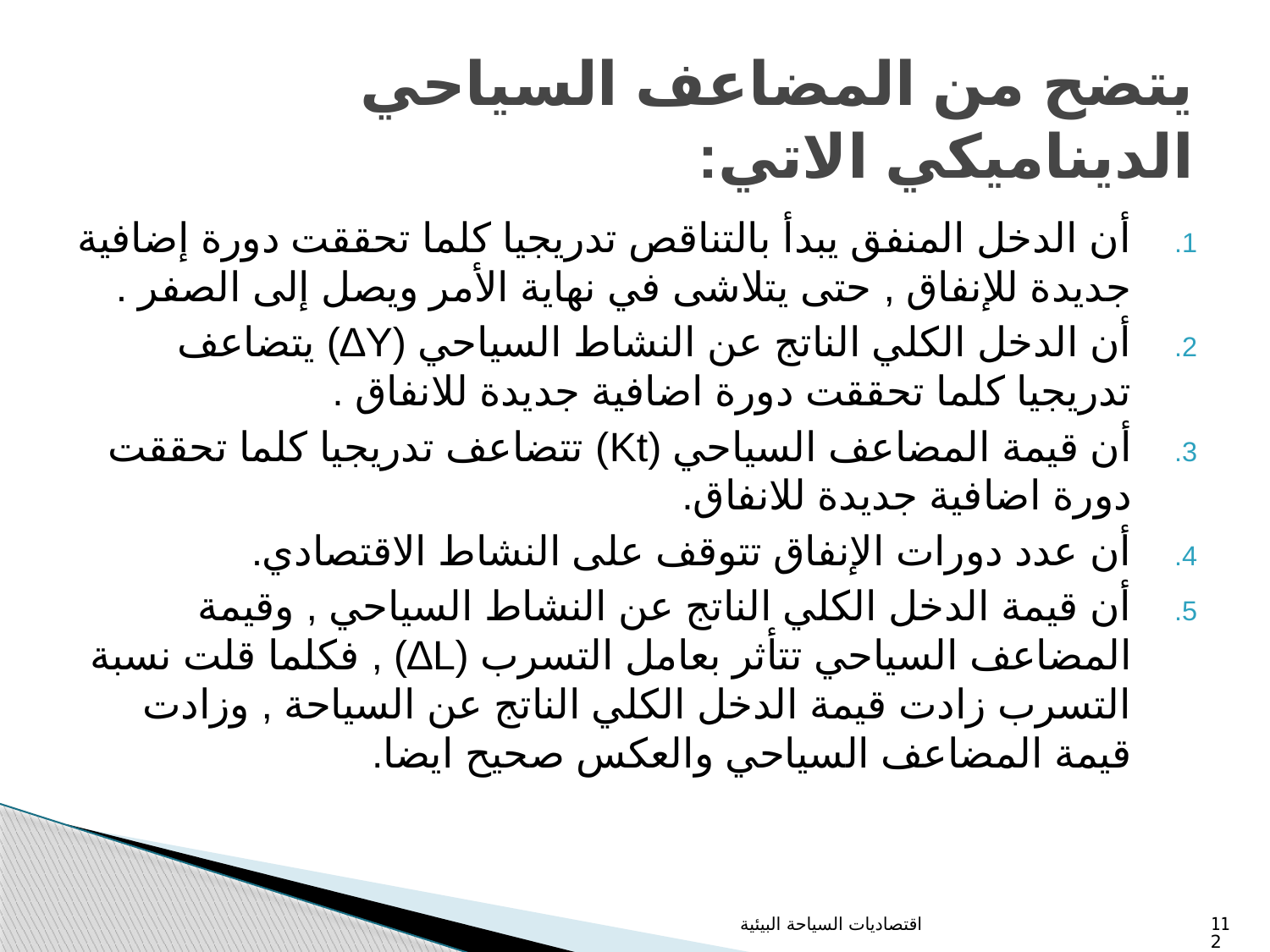

# يتضح من المضاعف السياحي الديناميكي الاتي:
أن الدخل المنفق يبدأ بالتناقص تدريجيا كلما تحققت دورة إضافية جديدة للإنفاق , حتى يتلاشى في نهاية الأمر ويصل إلى الصفر .
أن الدخل الكلي الناتج عن النشاط السياحي (Y∆) يتضاعف تدريجيا كلما تحققت دورة اضافية جديدة للانفاق .
أن قيمة المضاعف السياحي (Kt) تتضاعف تدريجيا كلما تحققت دورة اضافية جديدة للانفاق.
أن عدد دورات الإنفاق تتوقف على النشاط الاقتصادي.
أن قيمة الدخل الكلي الناتج عن النشاط السياحي , وقيمة المضاعف السياحي تتأثر بعامل التسرب (L∆) , فكلما قلت نسبة التسرب زادت قيمة الدخل الكلي الناتج عن السياحة , وزادت قيمة المضاعف السياحي والعكس صحيح ايضا.
اقتصاديات السياحة البيئية
112